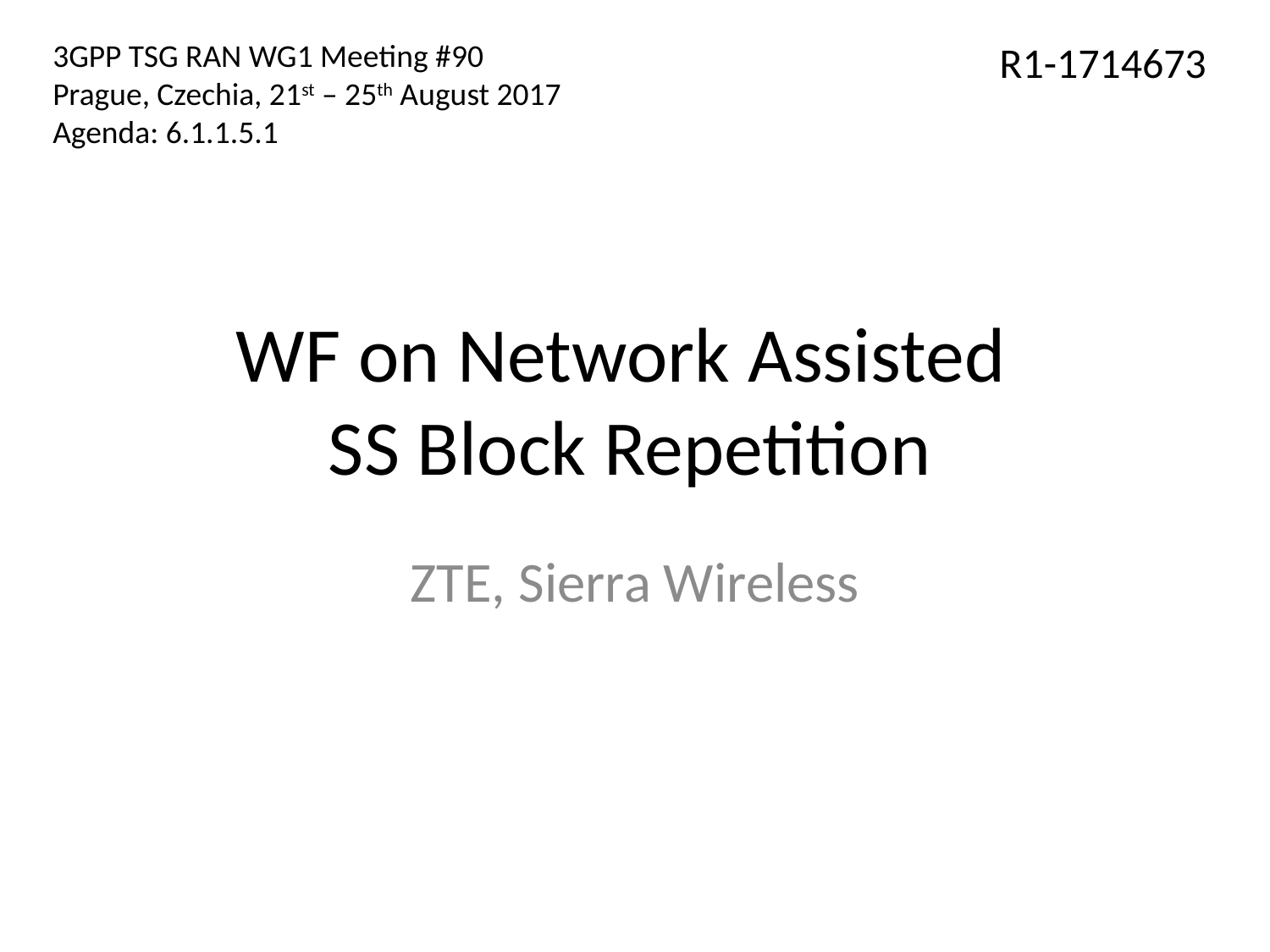

3GPP TSG RAN WG1 Meeting #90
Prague, Czechia, 21st – 25th August 2017
Agenda: 6.1.1.5.1
R1-1714673
# WF on Network Assisted SS Block Repetition
ZTE, Sierra Wireless